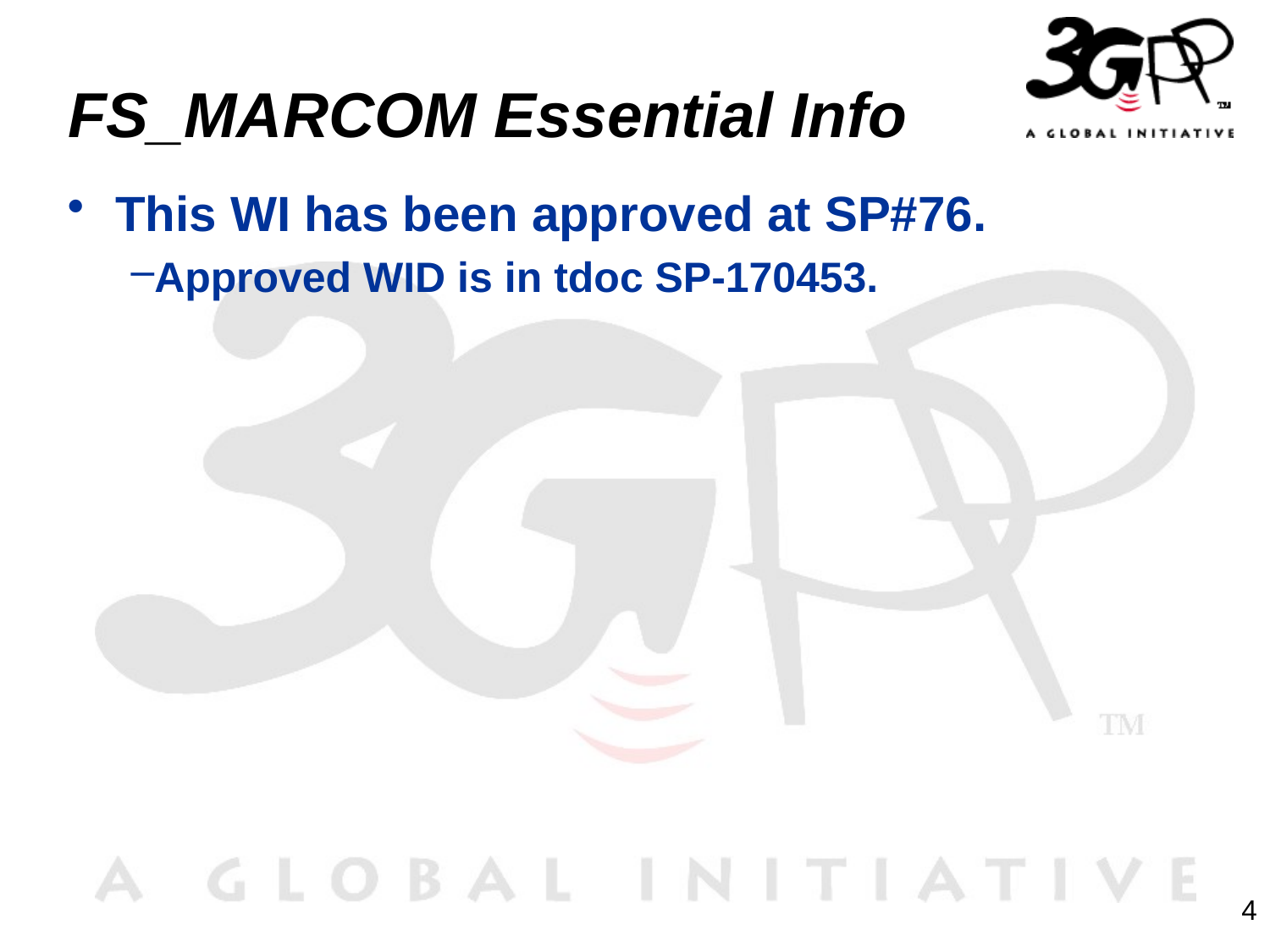

# FS_MARCOM Essential Info
This WI has been approved at SP#76.
Approved WID is in tdoc SP-170453.
4